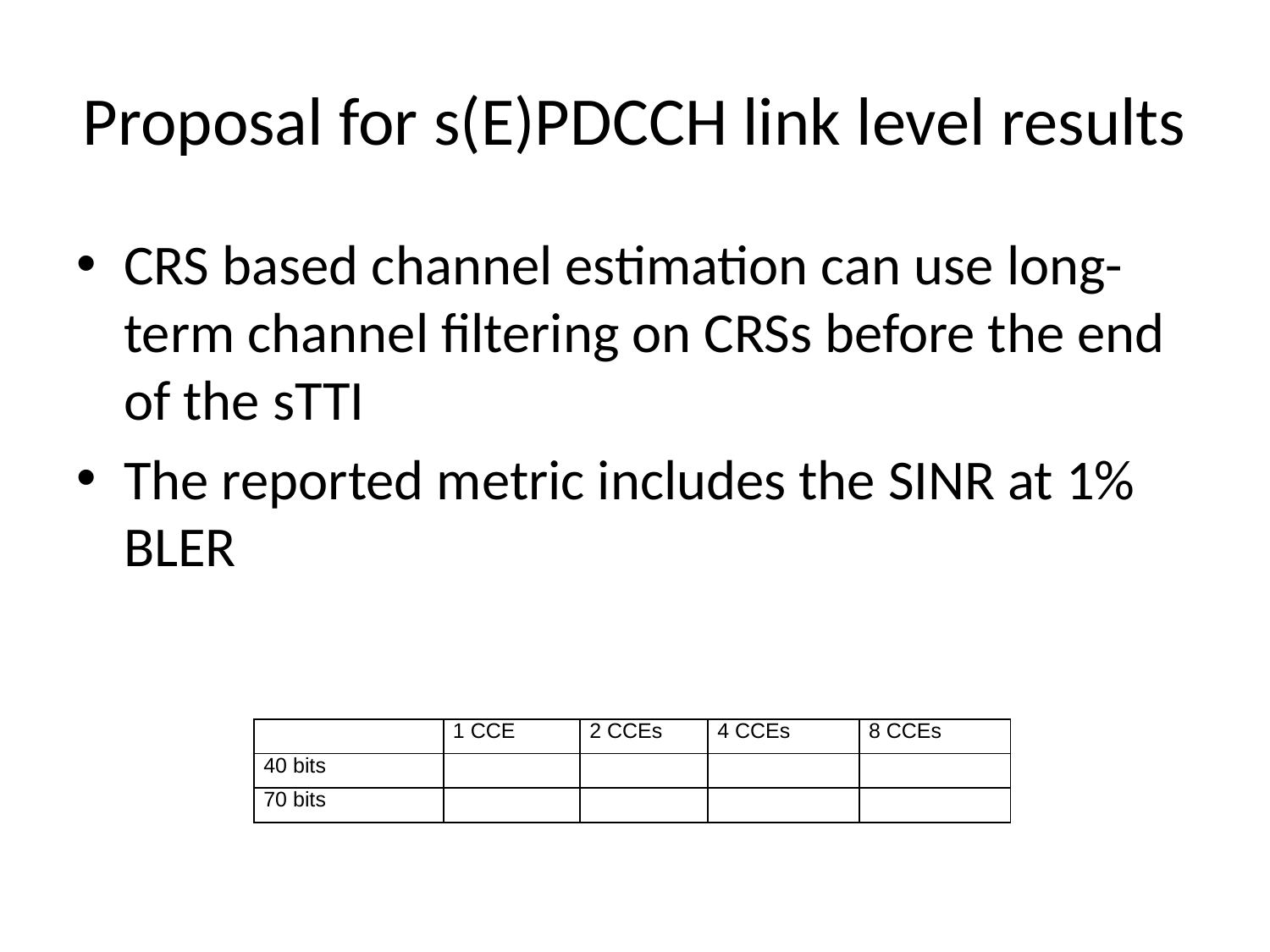

# Proposal for s(E)PDCCH link level results
CRS based channel estimation can use long-term channel filtering on CRSs before the end of the sTTI
The reported metric includes the SINR at 1% BLER
|  | 1 CCE | 2 CCEs | 4 CCEs | 8 CCEs |
| --- | --- | --- | --- | --- |
| 40 bits |  |  |  |  |
| 70 bits |  |  |  |  |